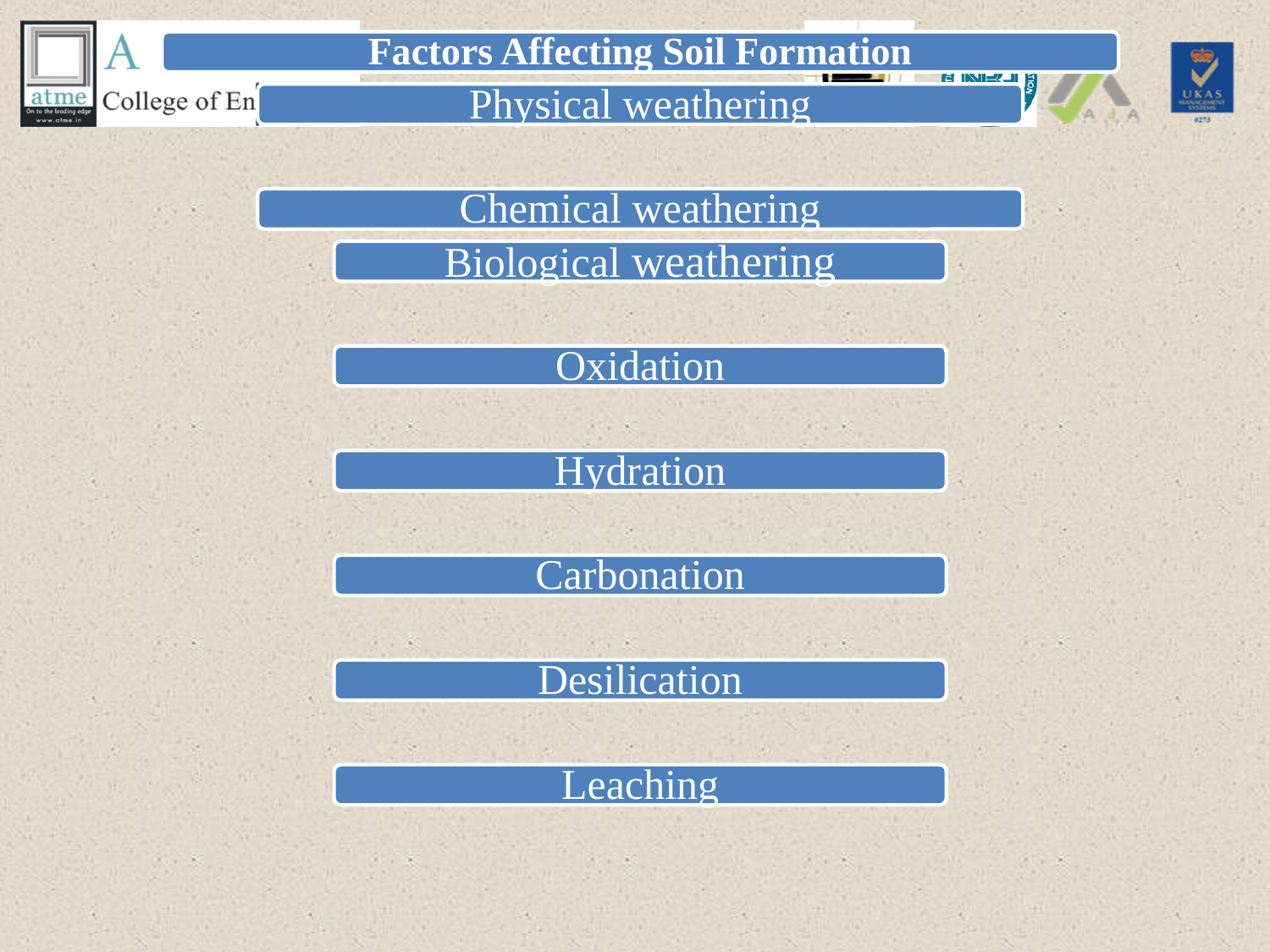

Factors Affecting Soil Formation
Physical weathering
Chemical weathering
Biological weathering
Oxidation
Carbonation
Hydration
Desilication
Leaching